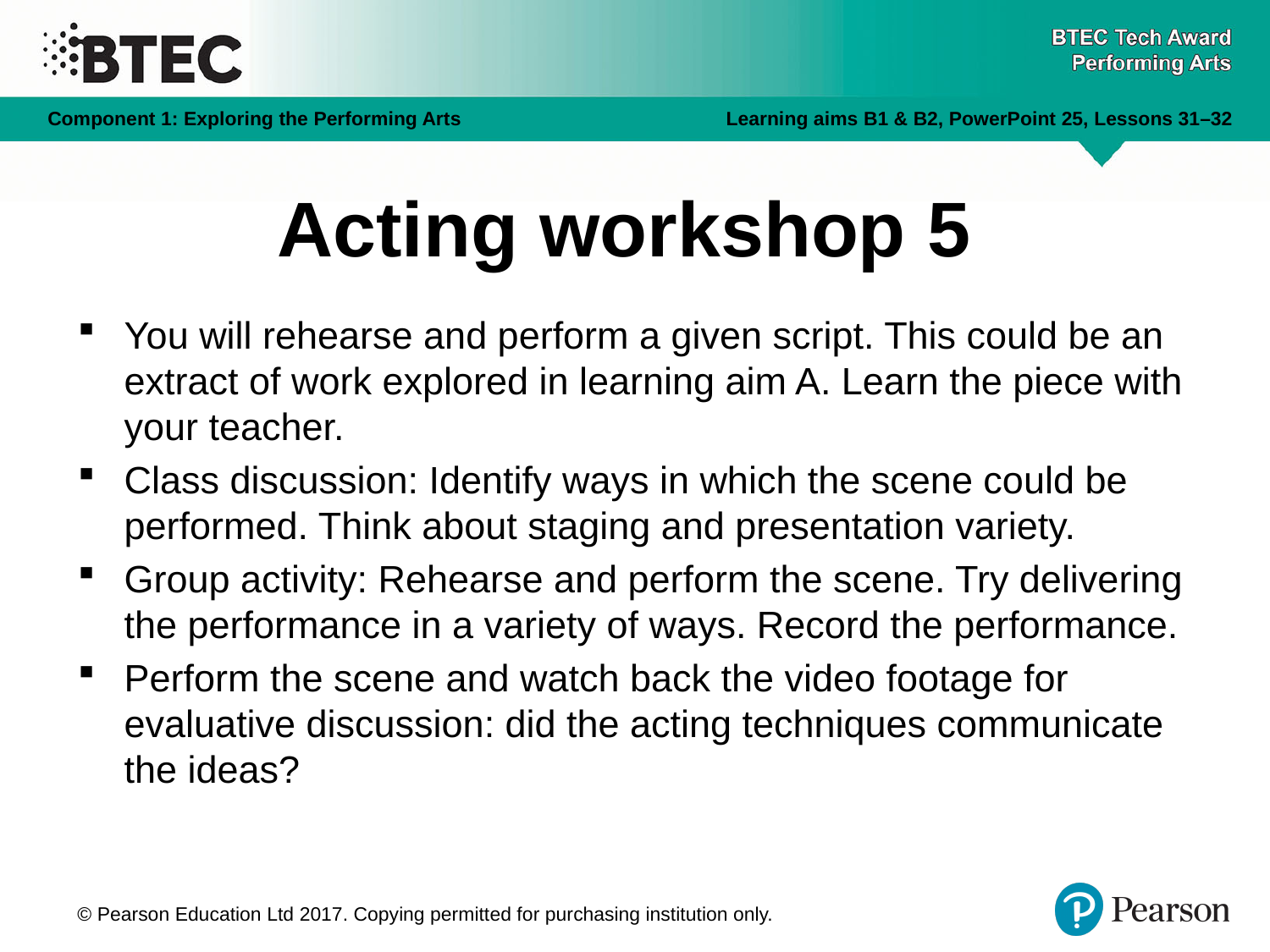

# Acting workshop 5
You will rehearse and perform a given script. This could be an extract of work explored in learning aim A. Learn the piece with your teacher.
Class discussion: Identify ways in which the scene could be performed. Think about staging and presentation variety.
Group activity: Rehearse and perform the scene. Try delivering the performance in a variety of ways. Record the performance.
Perform the scene and watch back the video footage for evaluative discussion: did the acting techniques communicate the ideas?

© Pearson Education Ltd 2017. Copying permitted for purchasing institution only.